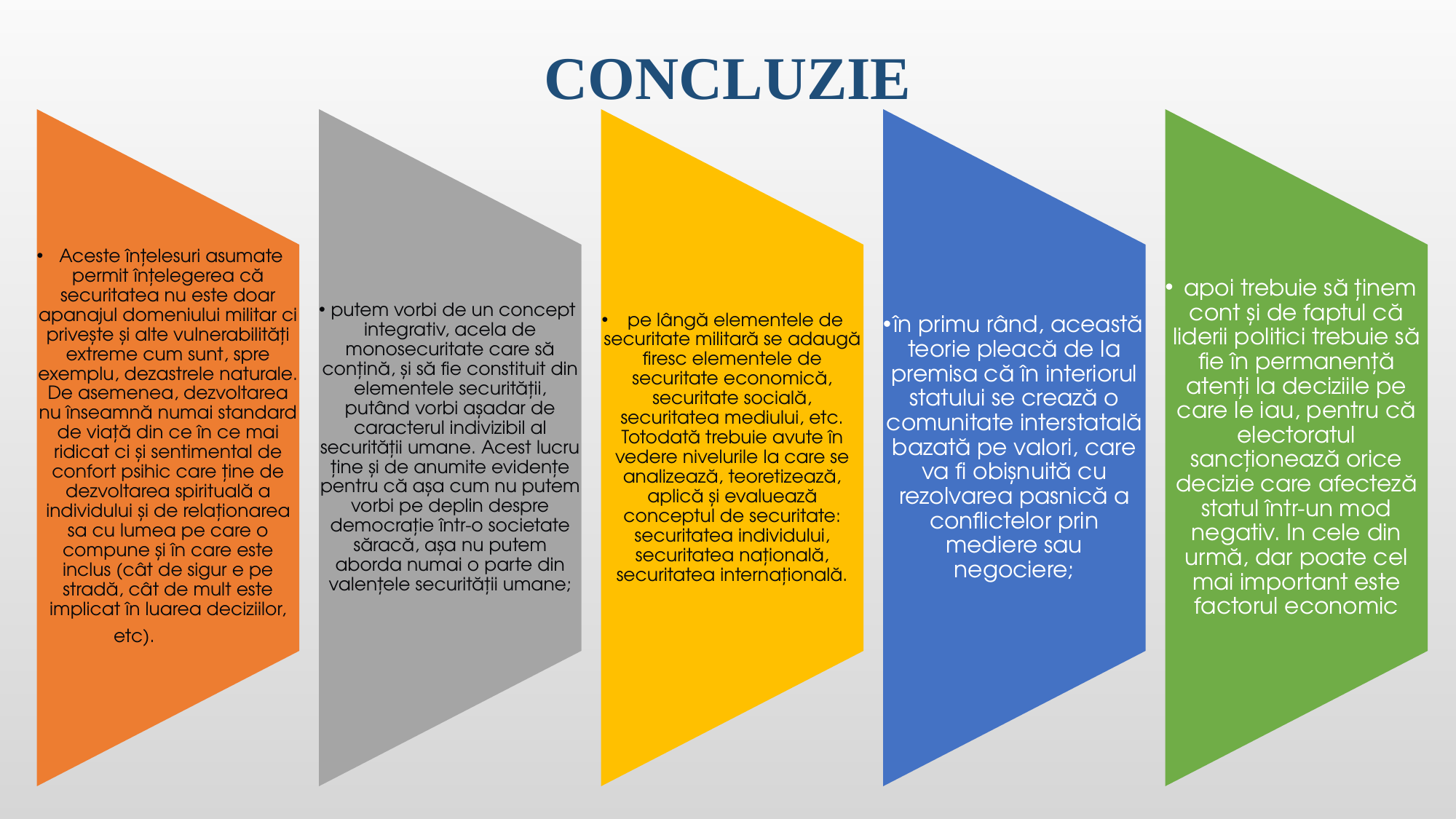

# concluzie
Aceste înţelesuri asumate permit înţelegerea că securitatea nu este doar apanajul domeniului militar ci priveşte şi alte vulnerabilităţi extreme cum sunt, spre exemplu, dezastrele naturale. De asemenea, dezvoltarea nu înseamnă numai standard de viaţă din ce în ce mai ridicat ci şi sentimental de confort psihic care ţine de dezvoltarea spirituală a individului şi de relaţionarea sa cu lumea pe care o compune şi în care este inclus (cât de sigur e pe stradă, cât de mult este implicat în luarea deciziilor, etc).
putem vorbi de un concept integrativ, acela de monosecuritate care să conţină, şi să fie constituit din elementele securităţii, putând vorbi aşadar de caracterul indivizibil al securităţii umane. Acest lucru ţine şi de anumite evidenţe pentru că aşa cum nu putem vorbi pe deplin despre democraţie într-o societate săracă, aşa nu putem aborda numai o parte din valențele securității umane;
pe lângă elementele de securitate militară se adaugă firesc elementele de securitate economică, securitate socială, securitatea mediului, etc. Totodată trebuie avute în vedere nivelurile la care se analizează, teoretizează, aplică şi evaluează conceptul de securitate: securitatea individului, securitatea naţională, securitatea internaţională.
în primu rând, această teorie pleacă de la premisa că în interiorul statului se crează o comunitate interstatală bazată pe valori, care va fi obișnuită cu rezolvarea pasnică a conflictelor prin mediere sau negociere;
apoi trebuie să ţinem cont şi de faptul că liderii politici trebuie să fie în permanenţă atenţi la deciziile pe care le iau, pentru că electoratul sancţionează orice decizie care afecteză statul într-un mod negativ. In cele din urmă, dar poate cel mai important este factorul economic